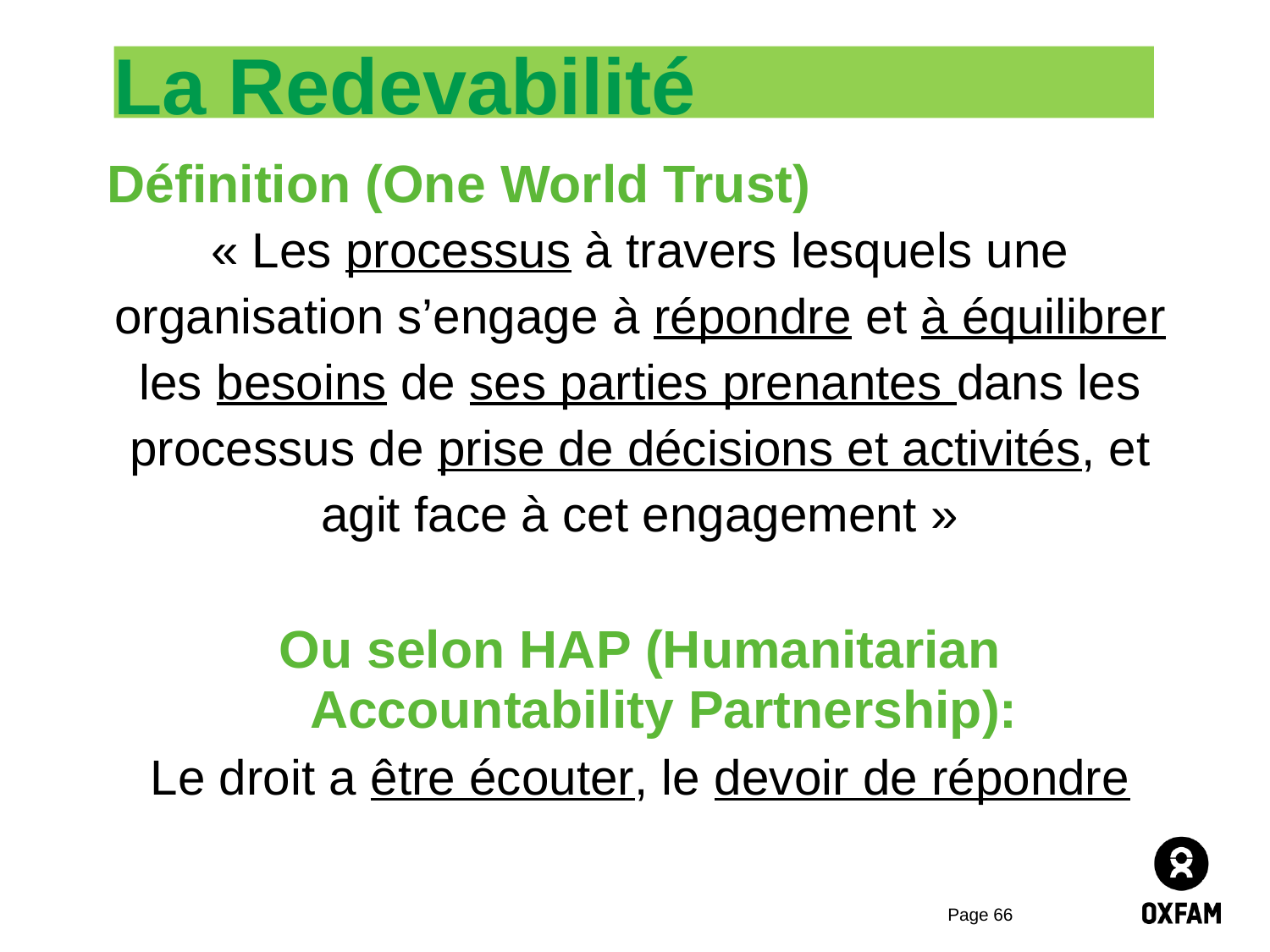

La Redevabilité
Définition (One World Trust)
« Les processus à travers lesquels une
organisation s’engage à répondre et à équilibrer
les besoins de ses parties prenantes dans les
processus de prise de décisions et activités, et
agit face à cet engagement »

Ou selon HAP (Humanitarian Accountability Partnership):
Le droit a être écouter, le devoir de répondre

Page 66